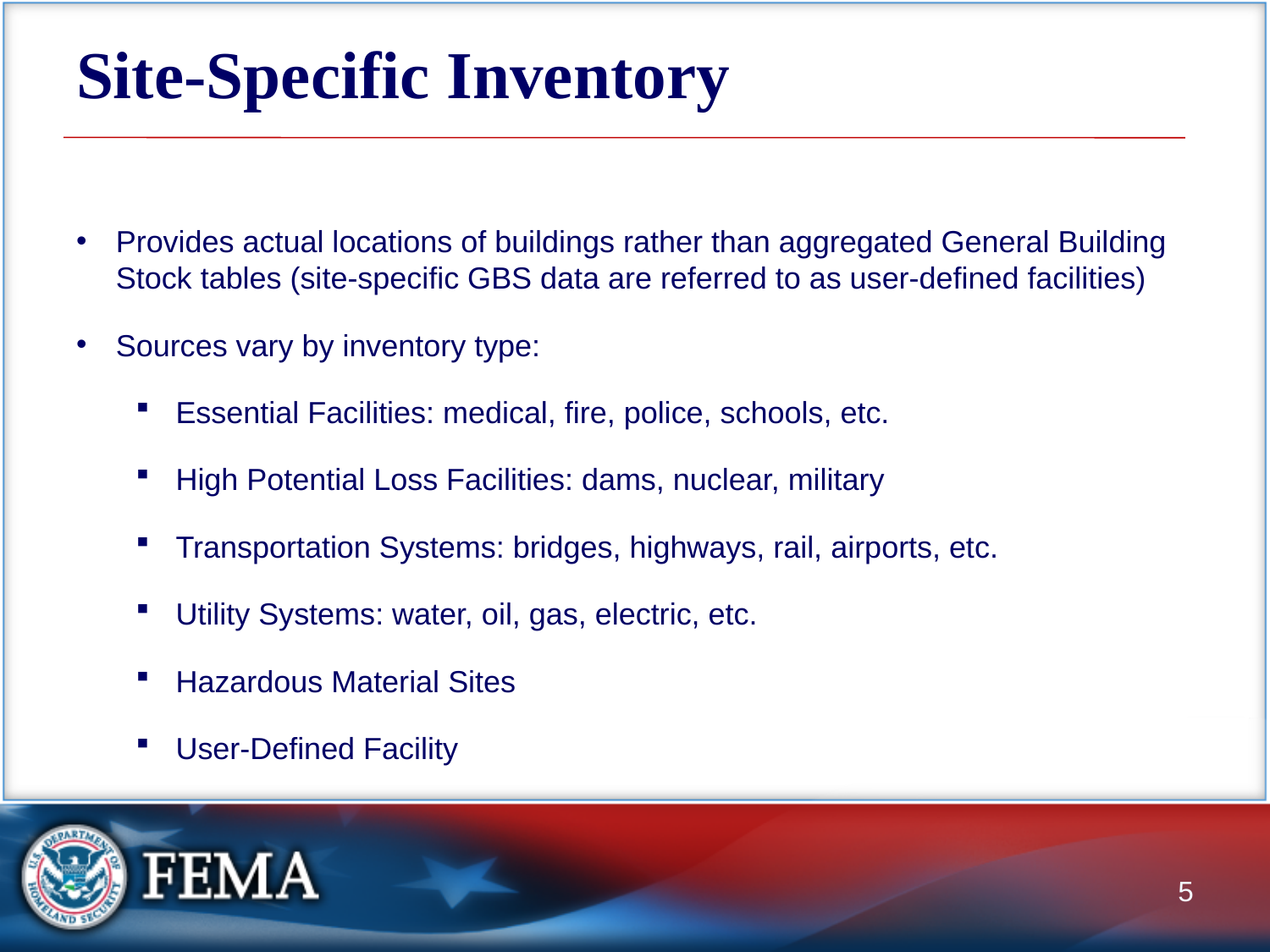

# Site-Specific Inventory

Provides actual locations of buildings rather than aggregated General Building Stock tables (site-specific GBS data are referred to as user-defined facilities)
Sources vary by inventory type:
Essential Facilities: medical, fire, police, schools, etc.
High Potential Loss Facilities: dams, nuclear, military
Transportation Systems: bridges, highways, rail, airports, etc.
Utility Systems: water, oil, gas, electric, etc.
Hazardous Material Sites
User-Defined Facility
5